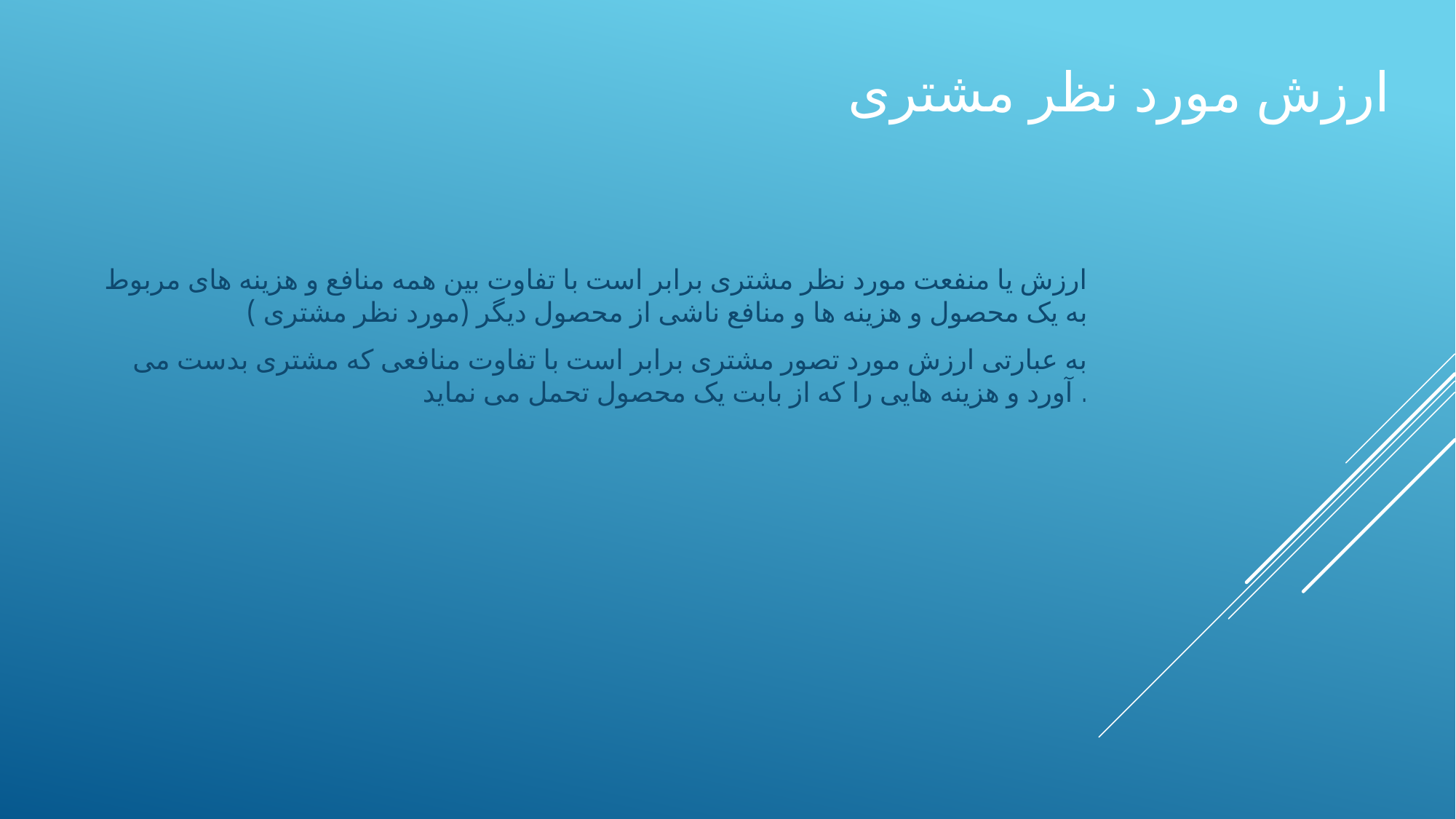

# ارزش مورد نظر مشتری
ارزش یا منفعت مورد نظر مشتری برابر است با تفاوت بین همه منافع و هزینه های مربوط به یک محصول و هزینه ها و منافع ناشی از محصول دیگر (مورد نظر مشتری )
به عبارتی ارزش مورد تصور مشتری برابر است با تفاوت منافعی که مشتری بدست می آورد و هزینه هایی را که از بابت یک محصول تحمل می نماید .